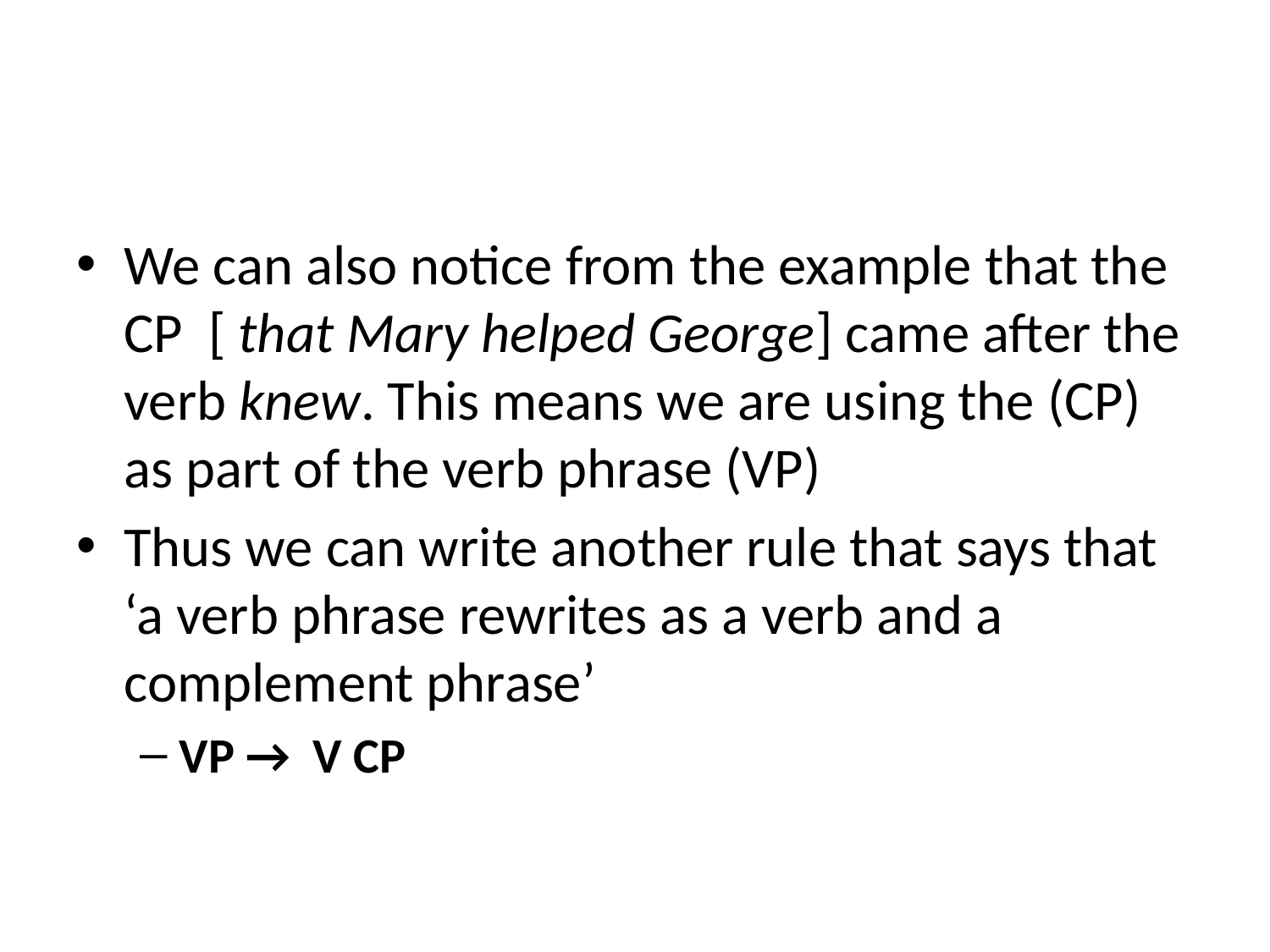

#
We can also notice from the example that the CP  [ that Mary helped George] came after the verb knew. This means we are using the (CP) as part of the verb phrase (VP)
Thus we can write another rule that says that ‘a verb phrase rewrites as a verb and a complement phrase’
VP →  V CP